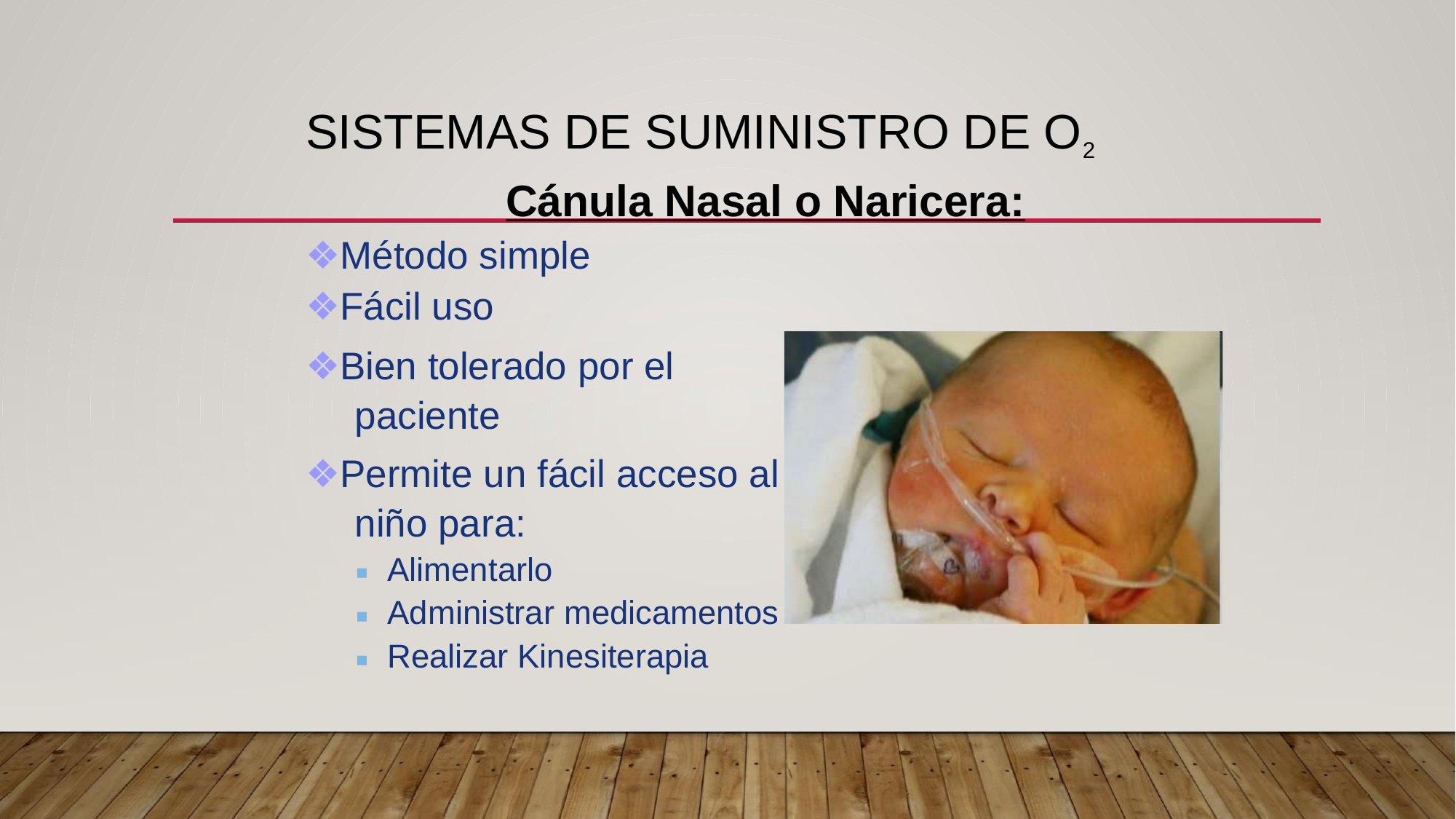

# SISTEMAS DE SUMINISTRO DE O2
Cánula Nasal o Naricera:
❖Método simple
❖Fácil uso
❖Bien tolerado por el  paciente
❖Permite un fácil acceso al  niño para:
Alimentarlo
Administrar medicamentos
Realizar Kinesiterapia